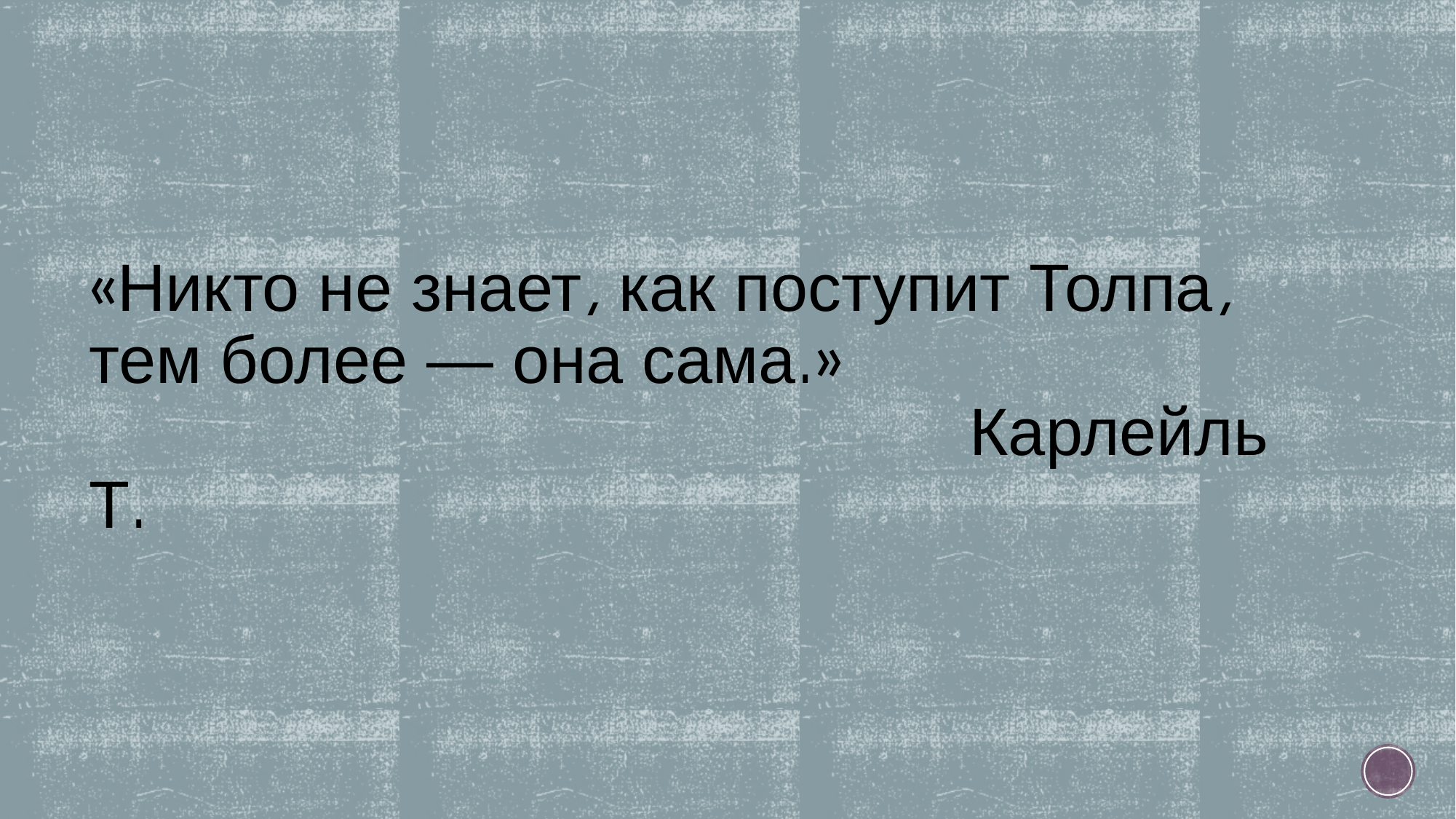

# «Никто не знает, как поступит Толпа, тем более — она сама.» Карлейль Т.